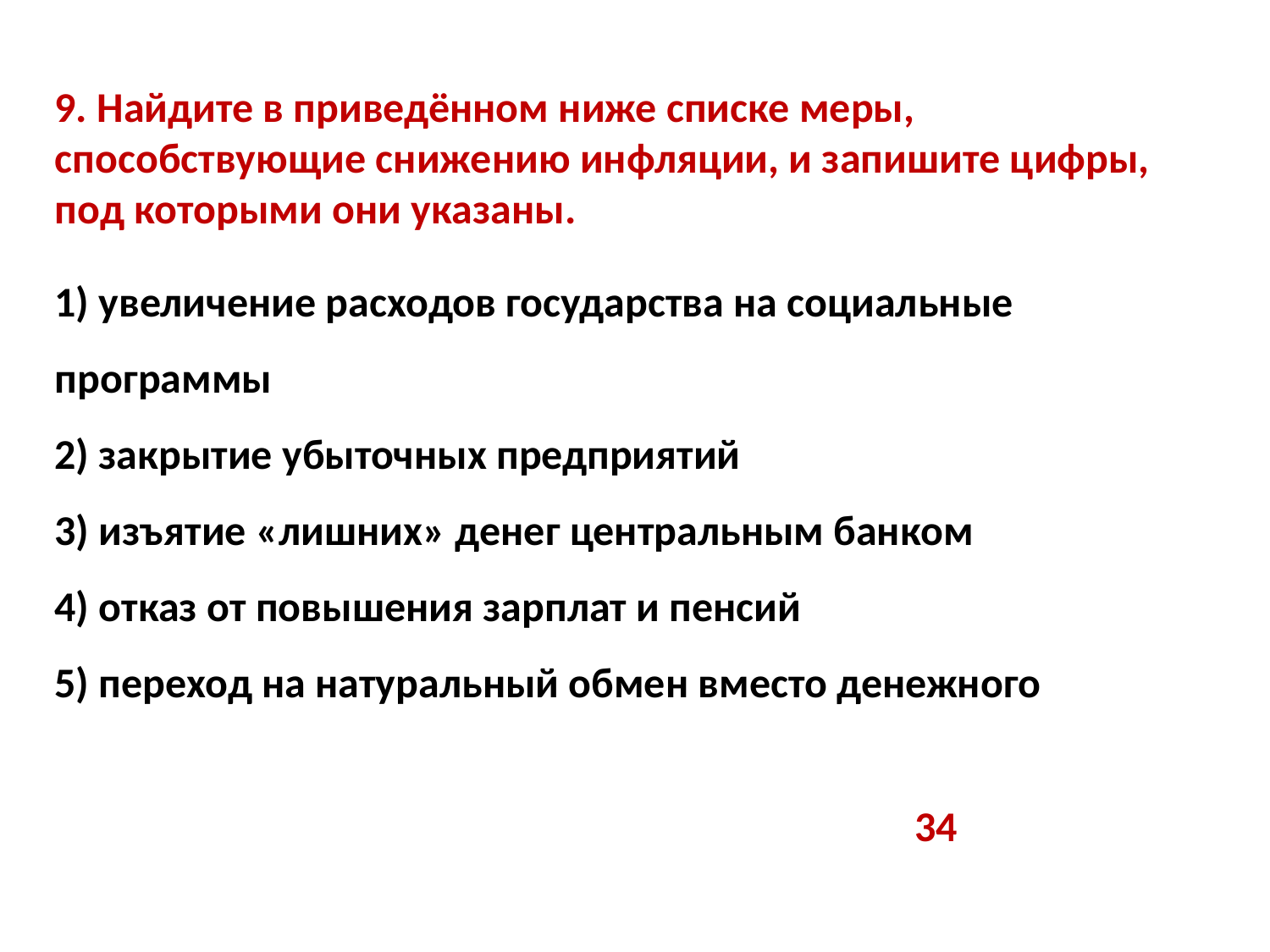

9. Найдите в приведённом ниже списке меры, способствующие снижению инфляции, и запишите цифры, под которыми они указаны.

1) увеличение расходов государства на социальные программы
2) закрытие убыточных предприятий
3) изъятие «лишних» денег центральным банком
4) отказ от повышения зарплат и пенсий
5) переход на натуральный обмен вместо денежного
34